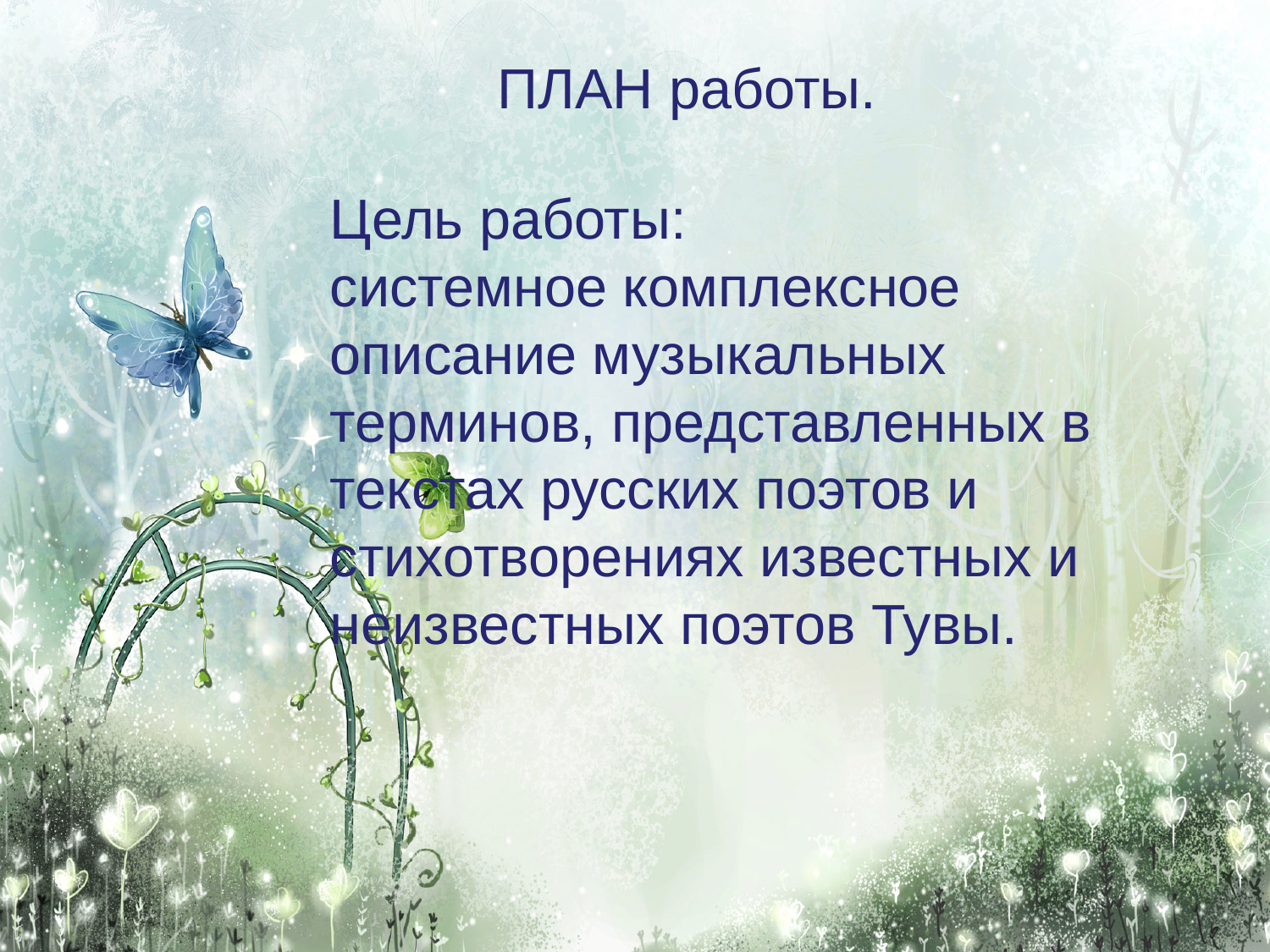

ПЛАН работы.
Цель работы:
системное комплексное описание музыкальных терминов, представленных в текстах русских поэтов и стихотворениях известных и неизвестных поэтов Тувы.